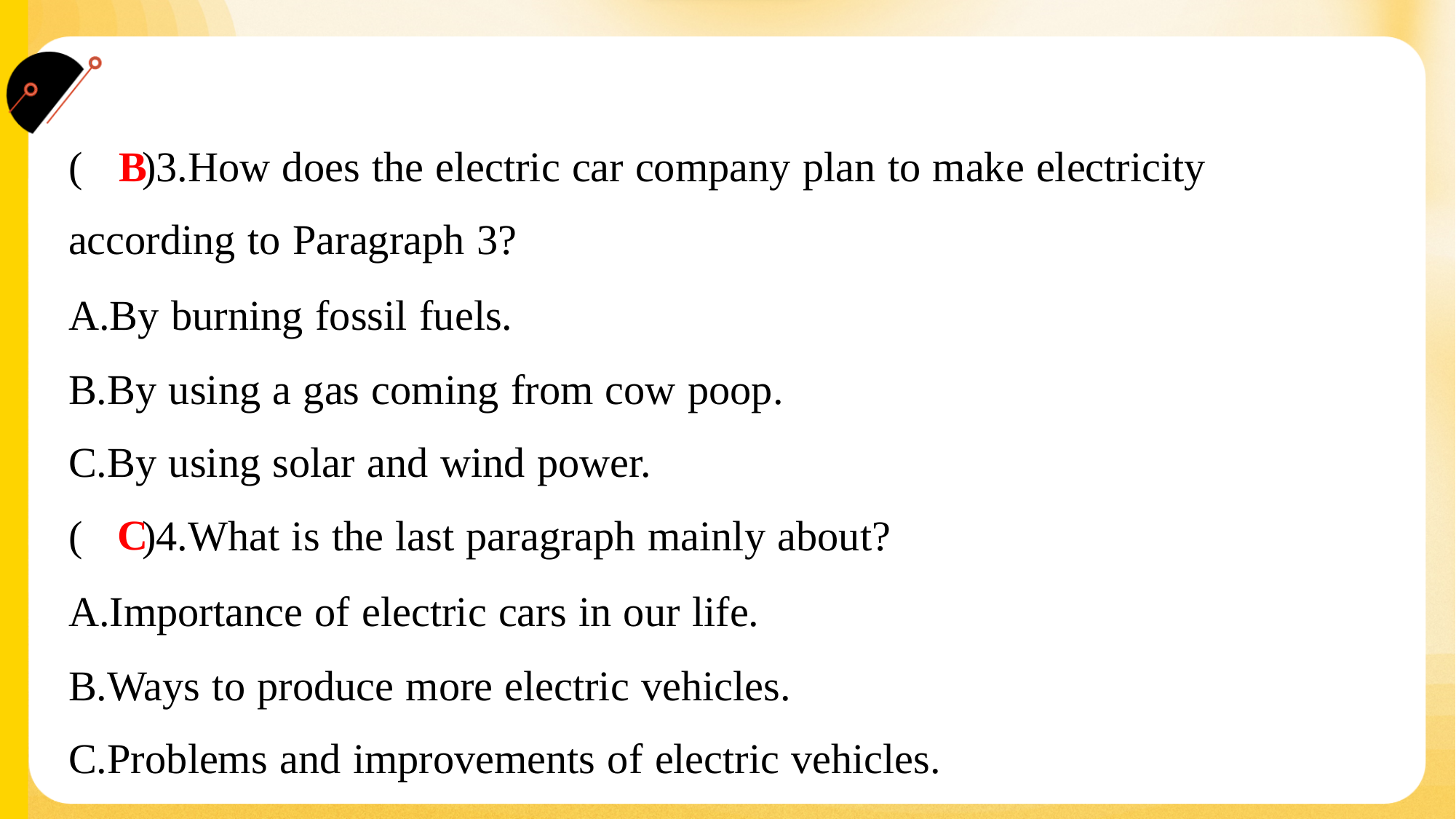

(     )3.How does the electric car company plan to make electricity
according to Paragraph 3?
B
A.By burning fossil fuels.
B.By using a gas coming from cow poop.
C.By using solar and wind power.
C
(     )4.What is the last paragraph mainly about?
A.Importance of electric cars in our life.
B.Ways to produce more electric vehicles.
C.Problems and improvements of electric vehicles.